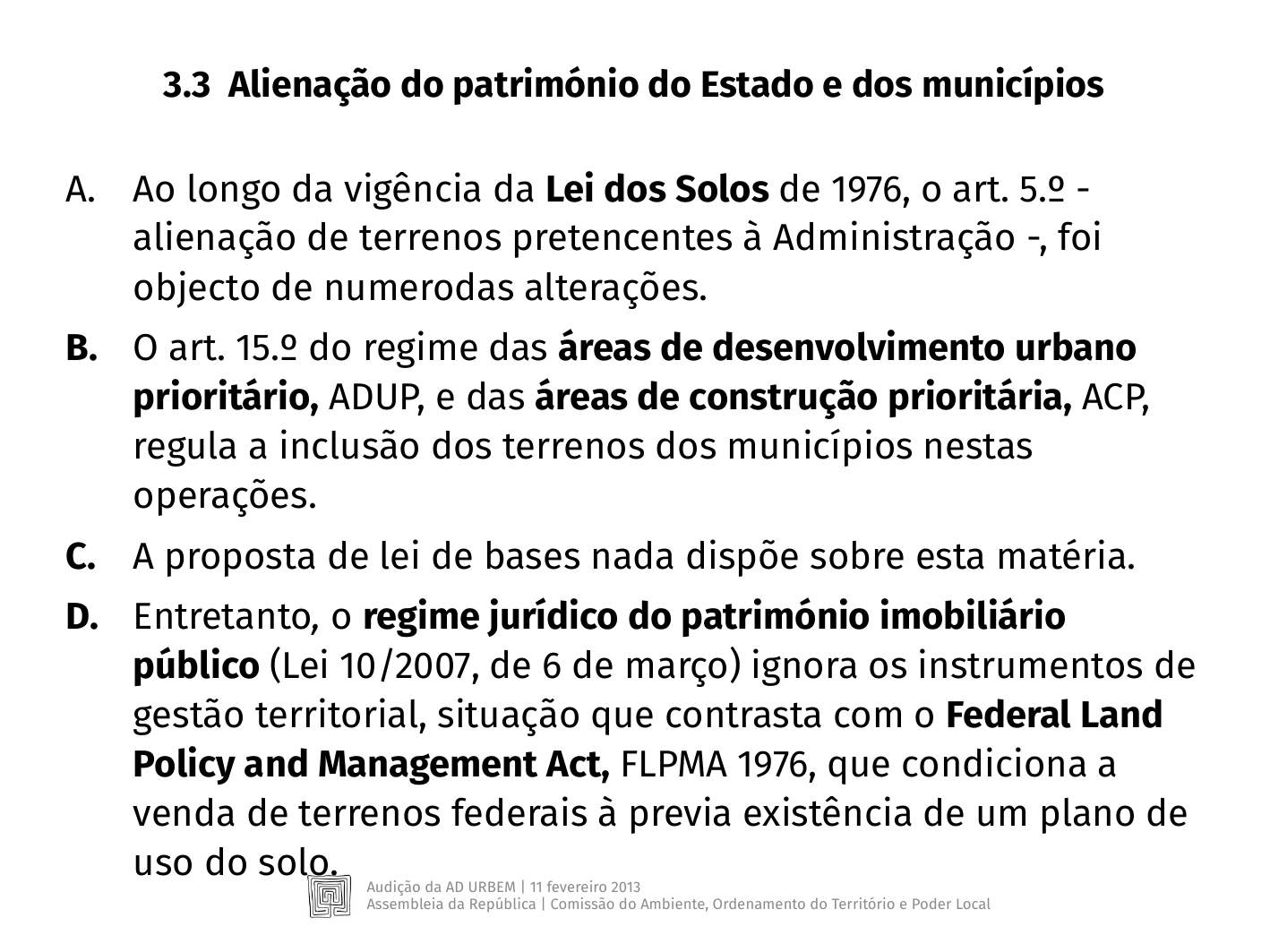

# 3.3  Alienação do património do Estado e dos municípios
A.	Ao longo da vigência da Lei dos Solos de 1976, o art. 5.º -alienação de terrenos pretencentes à Administração -, foi objecto de numerodas alterações.
B.	O art. 15.º do regime das áreas de desenvolvimento urbano prioritário, ADUP, e das áreas de construção prioritária, ACP, regula a inclusão dos terrenos dos municípios nestas operações.
C.	A proposta de lei de bases nada dispõe sobre esta matéria.
D.	Entretanto, o regime jurídico do património imobiliário público (Lei 10/2007, de 6 de março) ignora os instrumentos de gestão territorial, situação que contrasta com o Federal Land Policy and Management Act, FLPMA 1976, que condiciona a venda de terrenos federais à previa existência de um plano de uso do solo.

Audição da Ad Urbem | 11 fevereiro 2013
Assembleia da República | Comissão do Ambiente, Ordenamento do Território e Poder Local